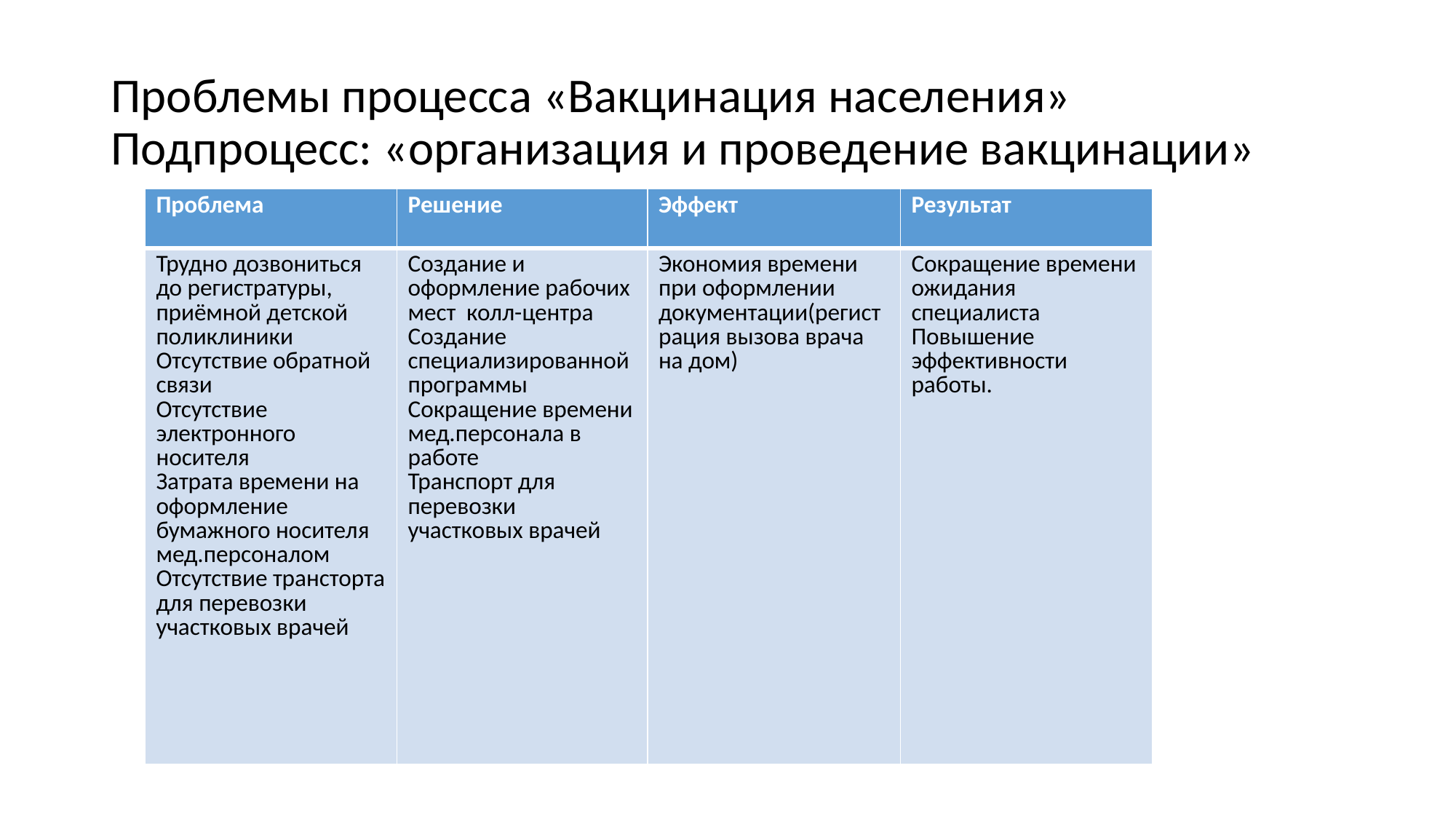

# Проблемы процесса «Вакцинация населения» Подпроцесс: «организация и проведение вакцинации»
| Проблема | Решение | Эффект | Результат |
| --- | --- | --- | --- |
| Трудно дозвониться до регистратуры, приёмной детской поликлиники Отсутствие обратной связи Отсутствие электронного носителя Затрата времени на оформление бумажного носителя мед.персоналом Отсутствие трансторта для перевозки участковых врачей | Создание и оформление рабочих мест колл-центра Создание специализированной программы Сокращение времени мед.персонала в работе Транспорт для перевозки участковых врачей | Экономия времени при оформлении документации(регистрация вызова врача на дом) | Сокращение времени ожидания специалиста Повышение эффективности работы. |